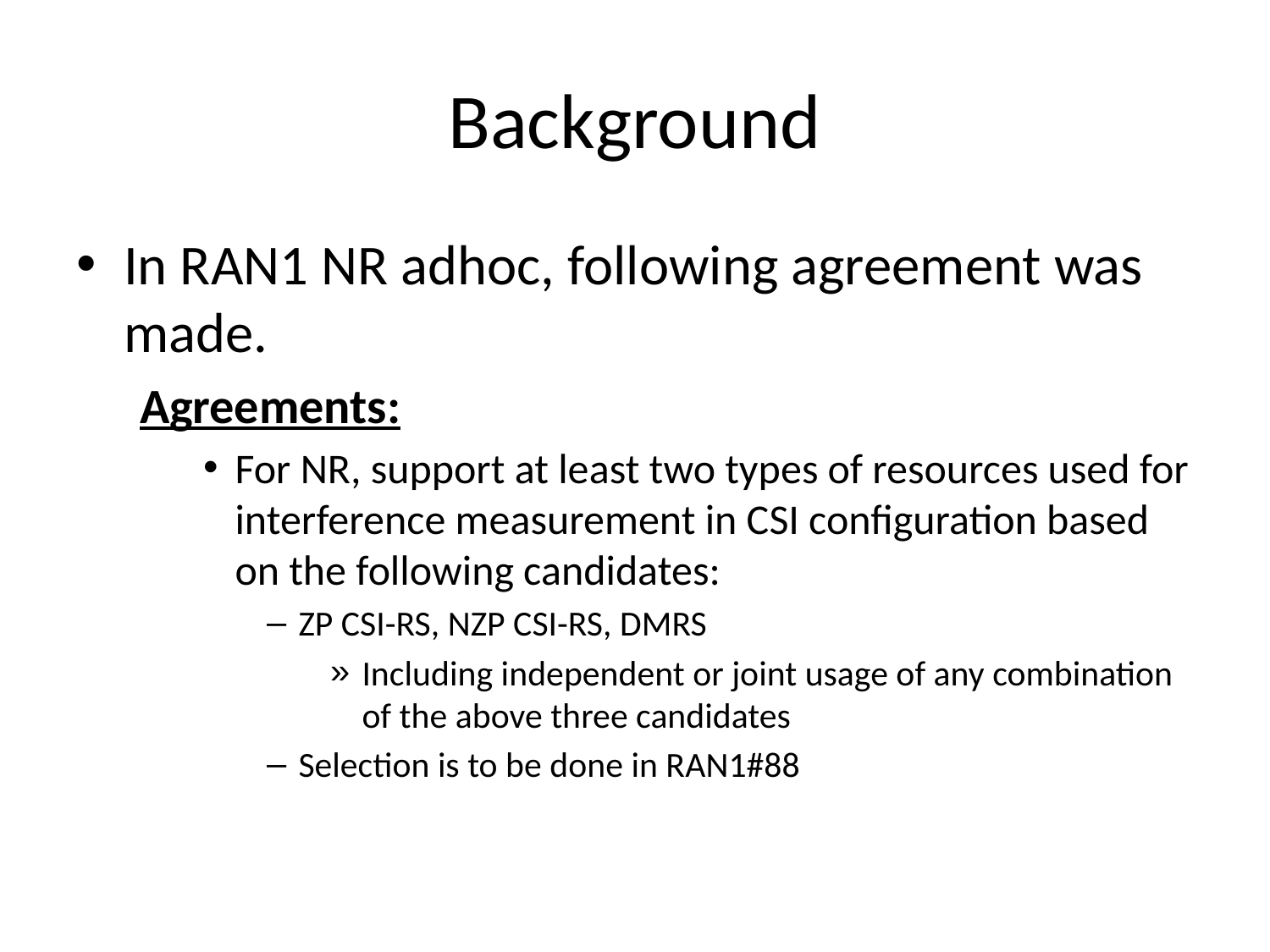

# Background
In RAN1 NR adhoc, following agreement was made.
Agreements:
For NR, support at least two types of resources used for interference measurement in CSI configuration based on the following candidates:
ZP CSI-RS, NZP CSI-RS, DMRS
Including independent or joint usage of any combination of the above three candidates
Selection is to be done in RAN1#88